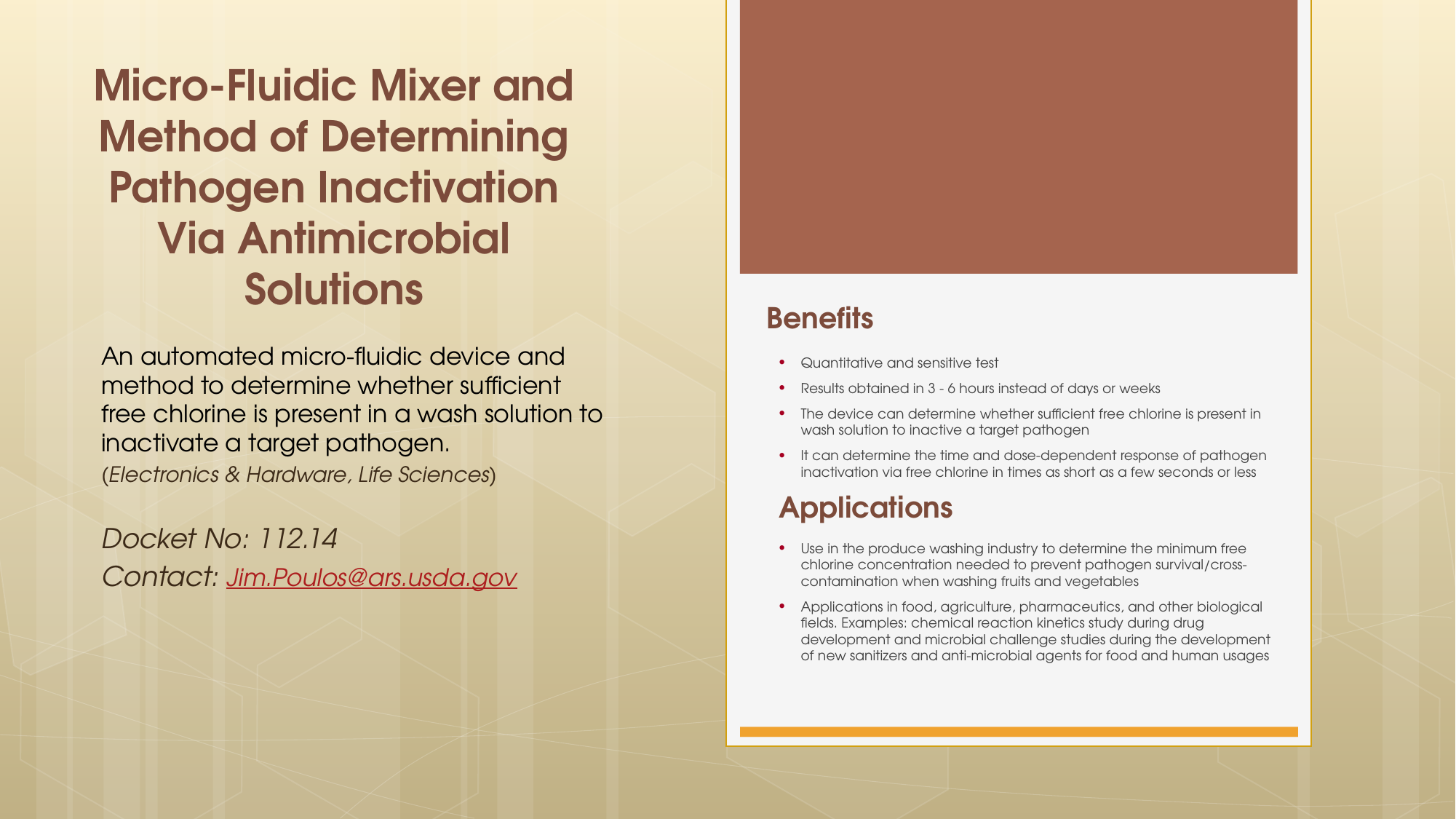

# Micro-Fluidic Mixer and Method of Determining Pathogen Inactivation Via Antimicrobial Solutions
Benefits

Quantitative and sensitive test
Results obtained in 3 - 6 hours instead of days or weeks
The device can determine whether sufficient free chlorine is present in wash solution to inactive a target pathogen
It can determine the time and dose-dependent response of pathogen inactivation via free chlorine in times as short as a few seconds or less
Applications

Use in the produce washing industry to determine the minimum free chlorine concentration needed to prevent pathogen survival/cross-contamination when washing fruits and vegetables
Applications in food, agriculture, pharmaceutics, and other biological fields. Examples: chemical reaction kinetics study during drug development and microbial challenge studies during the development of new sanitizers and anti-microbial agents for food and human usages
An automated micro-fluidic device and method to determine whether sufficient free chlorine is present in a wash solution to inactivate a target pathogen.
(Electronics & Hardware, Life Sciences)
Docket No: 112.14
Contact: Jim.Poulos@ars.usda.gov